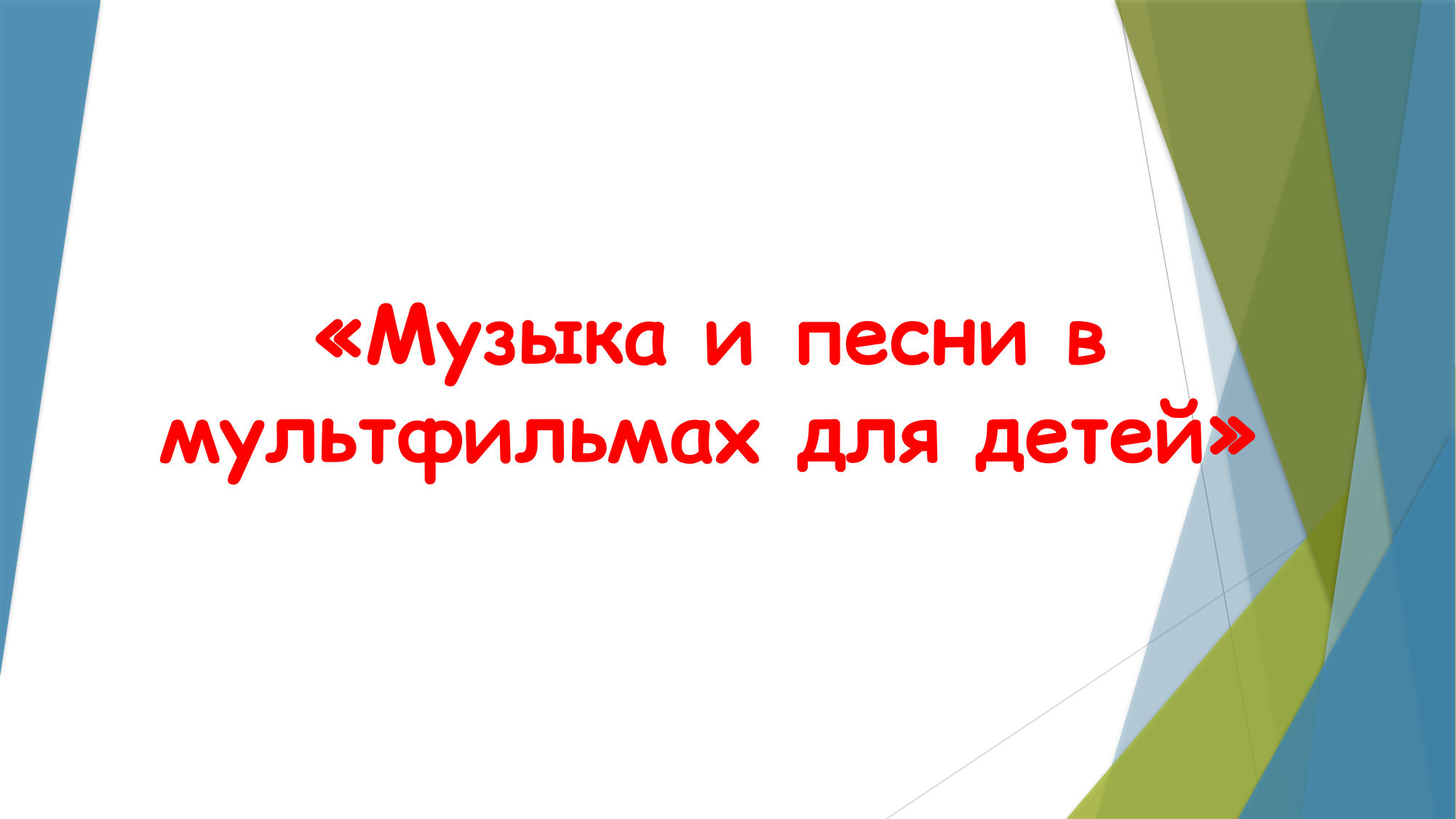

# «Музыка и песни в мультфильмах для детей»